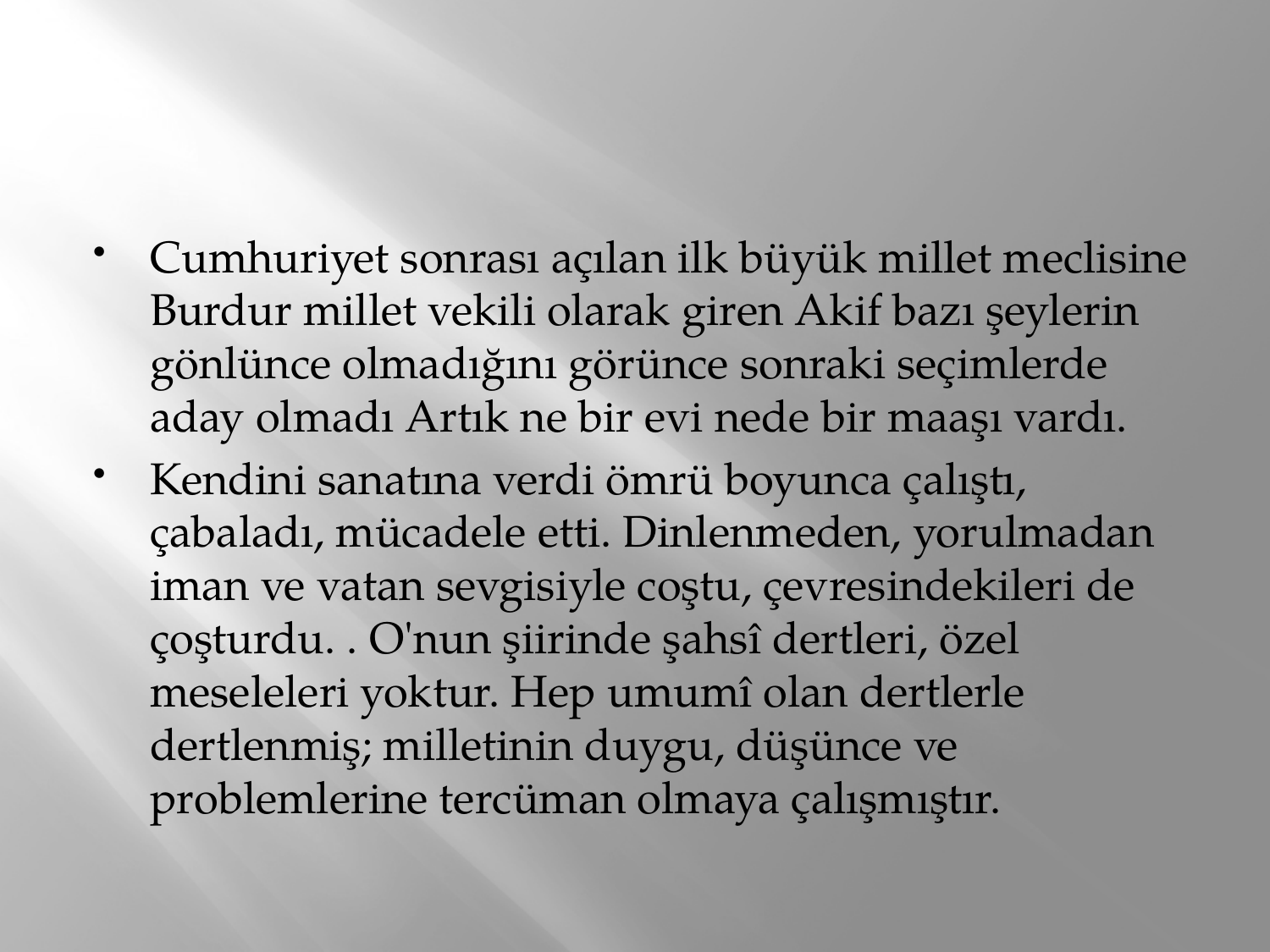

#
Cumhuriyet sonrası açılan ilk büyük millet meclisine Burdur millet vekili olarak giren Akif bazı şeylerin gönlünce olmadığını görünce sonraki seçimlerde aday olmadı Artık ne bir evi nede bir maaşı vardı.
Kendini sanatına verdi ömrü boyunca çalıştı, çabaladı, mücadele etti. Dinlenmeden, yorulmadan iman ve vatan sevgisiyle coştu, çevresindekileri de çoşturdu. . O'nun şiirinde şahsî dertleri, özel meseleleri yoktur. Hep umumî olan dertlerle dertlenmiş; milletinin duygu, düşünce ve problemlerine tercüman olmaya çalışmıştır.